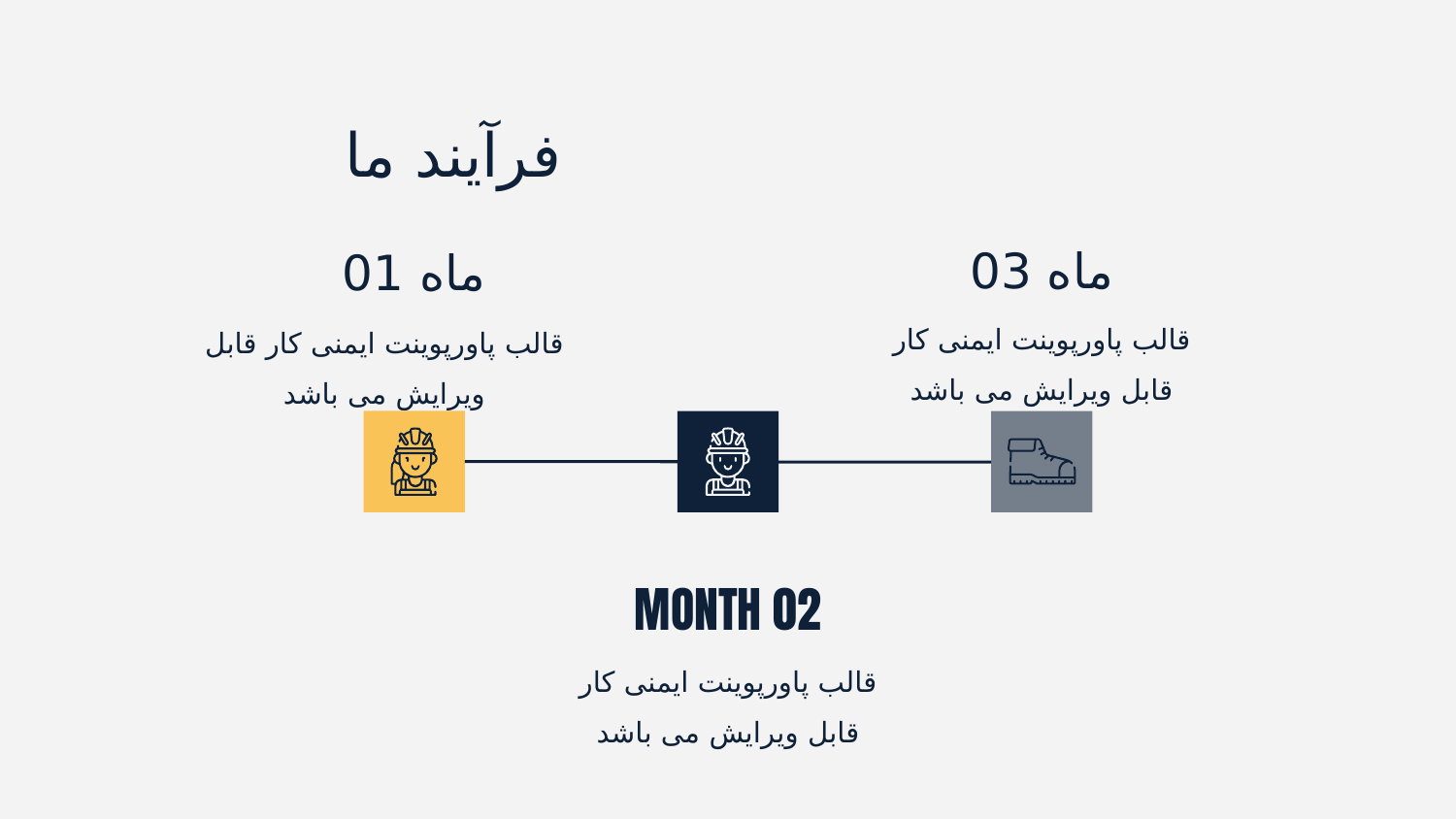

# فرآیند ما
ماه 03
ماه 01
قالب پاورپوینت ایمنی کار قابل ویرایش می باشد
قالب پاورپوینت ایمنی کار قابل ویرایش می باشد

MONTH 02
قالب پاورپوینت ایمنی کار قابل ویرایش می باشد